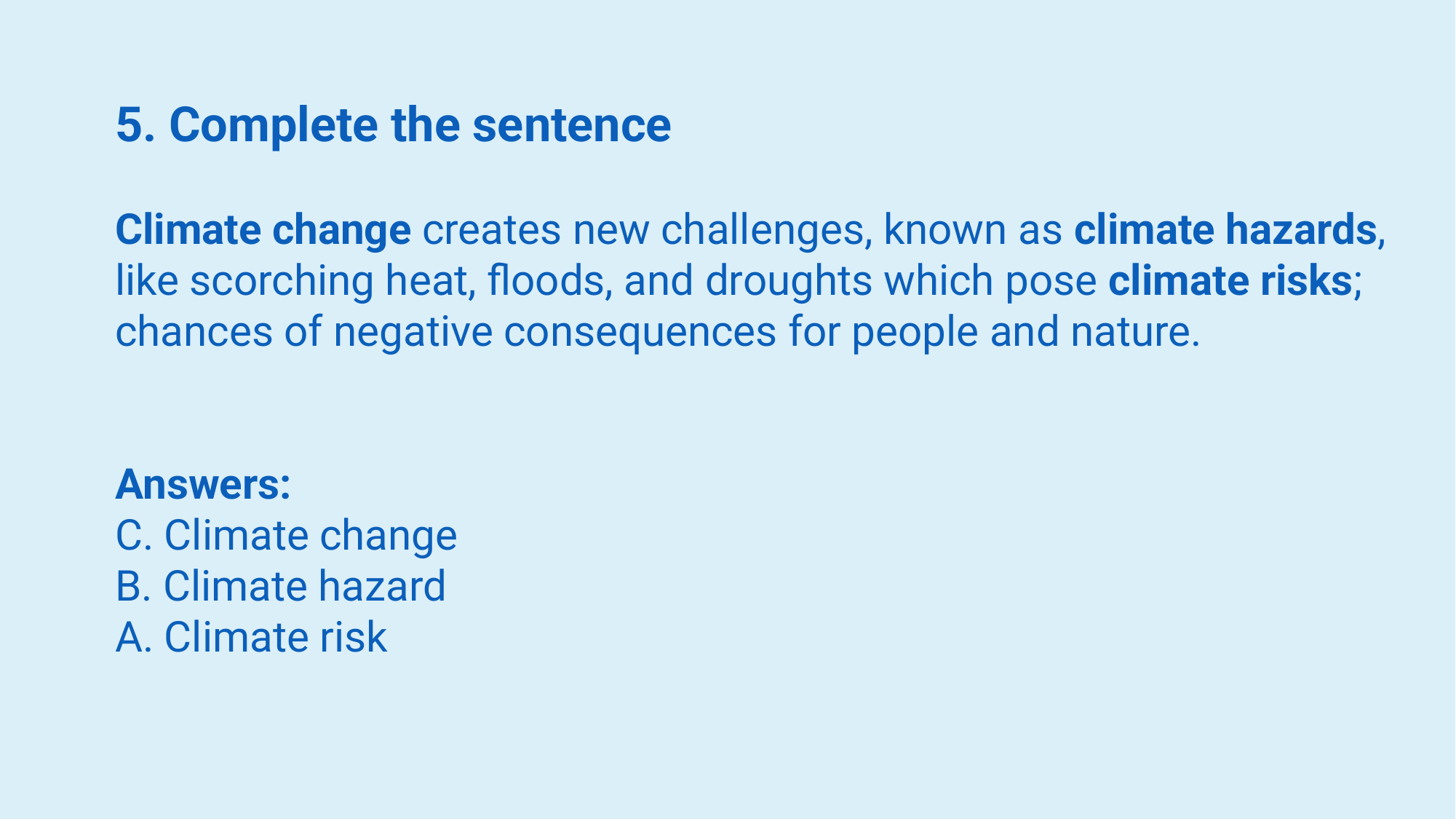

5. Complete the sentence

Climate change creates new challenges, known as climate hazards, like scorching heat, floods, and droughts which pose climate risks; chances of negative consequences for people and nature.

Answers:
C. Climate change
B. Climate hazard
A. Climate risk